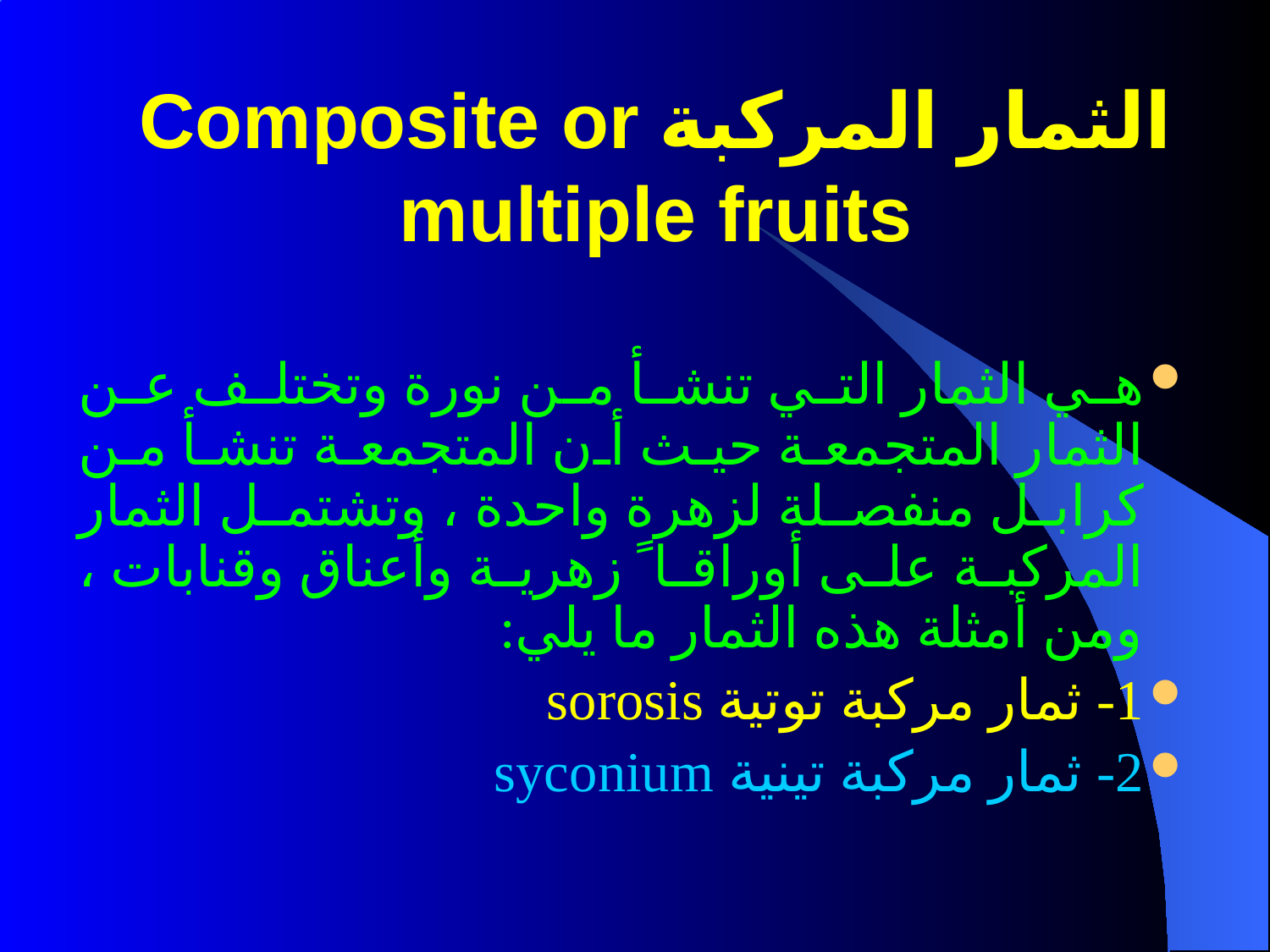

# الثمار المركبة Composite or multiple fruits
هي الثمار التي تنشأ من نورة وتختلف عن الثمار المتجمعة حيث أن المتجمعة تنشأ من كرابل منفصلة لزهرة واحدة ، وتشتمل الثمار المركبة على أوراقا ً زهرية وأعناق وقنابات ، ومن أمثلة هذه الثمار ما يلي:
1- ثمار مركبة توتية sorosis
2- ثمار مركبة تينية syconium